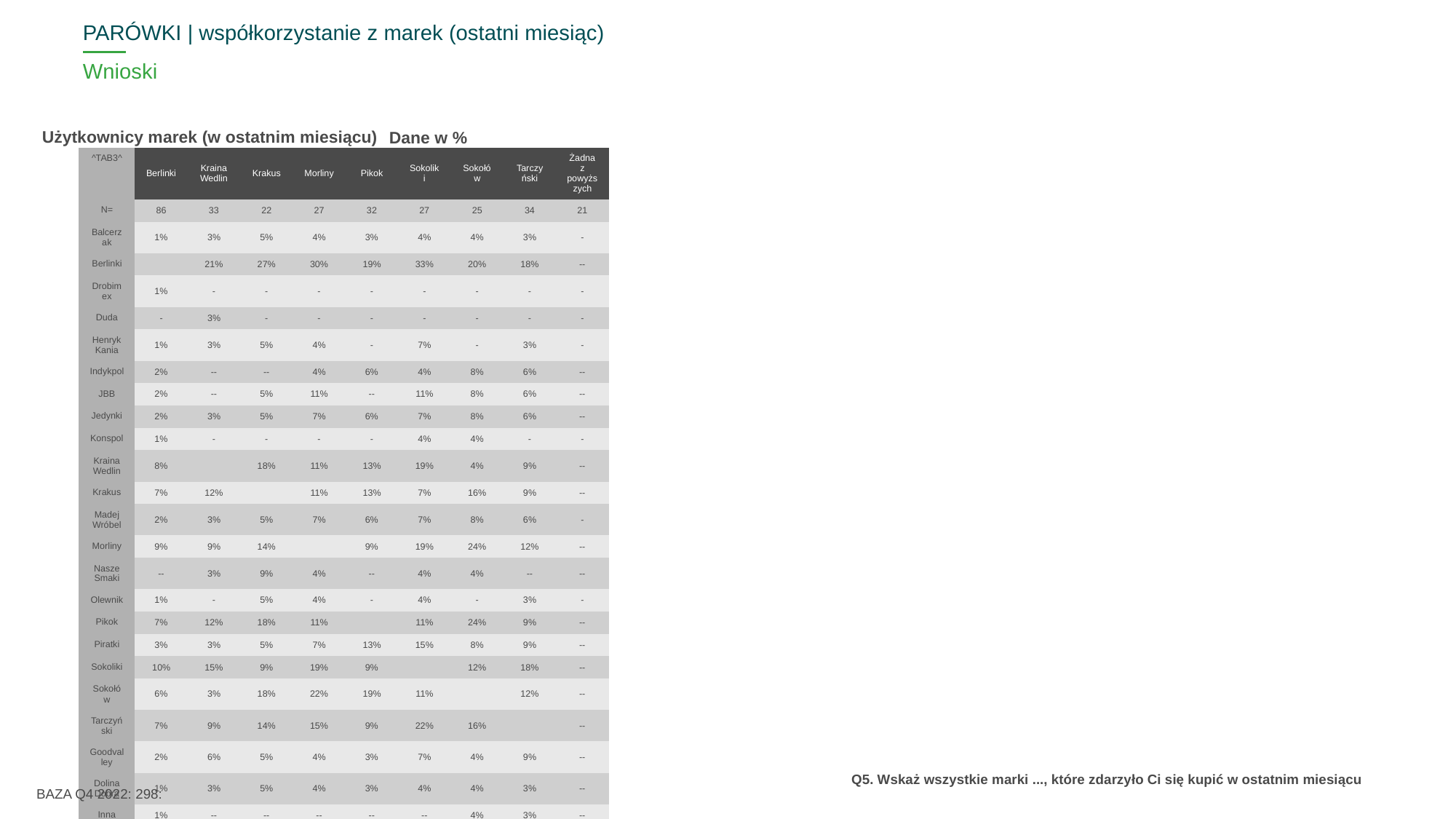

PARÓWKI | współkorzystanie z marek (ostatni miesiąc)
# Wnioski
Użytkownicy marek (w ostatnim miesiącu)
Dane w %
| ^TAB3^ | Berlinki | Kraina Wedlin | Krakus | Morliny | Pikok | Sokoliki | Sokołów | Tarczyński | Żadna z powyższych |
| --- | --- | --- | --- | --- | --- | --- | --- | --- | --- |
| N= | 86 | 33 | 22 | 27 | 32 | 27 | 25 | 34 | 21 |
| Balcerzak | 1% | 3% | 5% | 4% | 3% | 4% | 4% | 3% | - |
| Berlinki |  | 21% | 27% | 30% | 19% | 33% | 20% | 18% | -- |
| Drobimex | 1% | - | - | - | - | - | - | - | - |
| Duda | - | 3% | - | - | - | - | - | - | - |
| Henryk Kania | 1% | 3% | 5% | 4% | - | 7% | - | 3% | - |
| Indykpol | 2% | -- | -- | 4% | 6% | 4% | 8% | 6% | -- |
| JBB | 2% | -- | 5% | 11% | -- | 11% | 8% | 6% | -- |
| Jedynki | 2% | 3% | 5% | 7% | 6% | 7% | 8% | 6% | -- |
| Konspol | 1% | - | - | - | - | 4% | 4% | - | - |
| Kraina Wedlin | 8% |  | 18% | 11% | 13% | 19% | 4% | 9% | -- |
| Krakus | 7% | 12% |  | 11% | 13% | 7% | 16% | 9% | -- |
| Madej Wróbel | 2% | 3% | 5% | 7% | 6% | 7% | 8% | 6% | - |
| Morliny | 9% | 9% | 14% |  | 9% | 19% | 24% | 12% | -- |
| Nasze Smaki | -- | 3% | 9% | 4% | -- | 4% | 4% | -- | -- |
| Olewnik | 1% | - | 5% | 4% | - | 4% | - | 3% | - |
| Pikok | 7% | 12% | 18% | 11% |  | 11% | 24% | 9% | -- |
| Piratki | 3% | 3% | 5% | 7% | 13% | 15% | 8% | 9% | -- |
| Sokoliki | 10% | 15% | 9% | 19% | 9% |  | 12% | 18% | -- |
| Sokołów | 6% | 3% | 18% | 22% | 19% | 11% |  | 12% | -- |
| Tarczyński | 7% | 9% | 14% | 15% | 9% | 22% | 16% |  | -- |
| Goodvalley | 2% | 6% | 5% | 4% | 3% | 7% | 4% | 9% | -- |
| Dolina Dobra | 1% | 3% | 5% | 4% | 3% | 4% | 4% | 3% | -- |
| Inna | 1% | -- | -- | -- | -- | -- | 4% | 3% | -- |
| Żadna z powyższych | -- | -- | -- | -- | -- | -- | -- | -- |  |

BAZA Q4 2022: 298:
Q5. Wskaż wszystkie marki ..., które zdarzyło Ci się kupić w ostatnim miesiącu